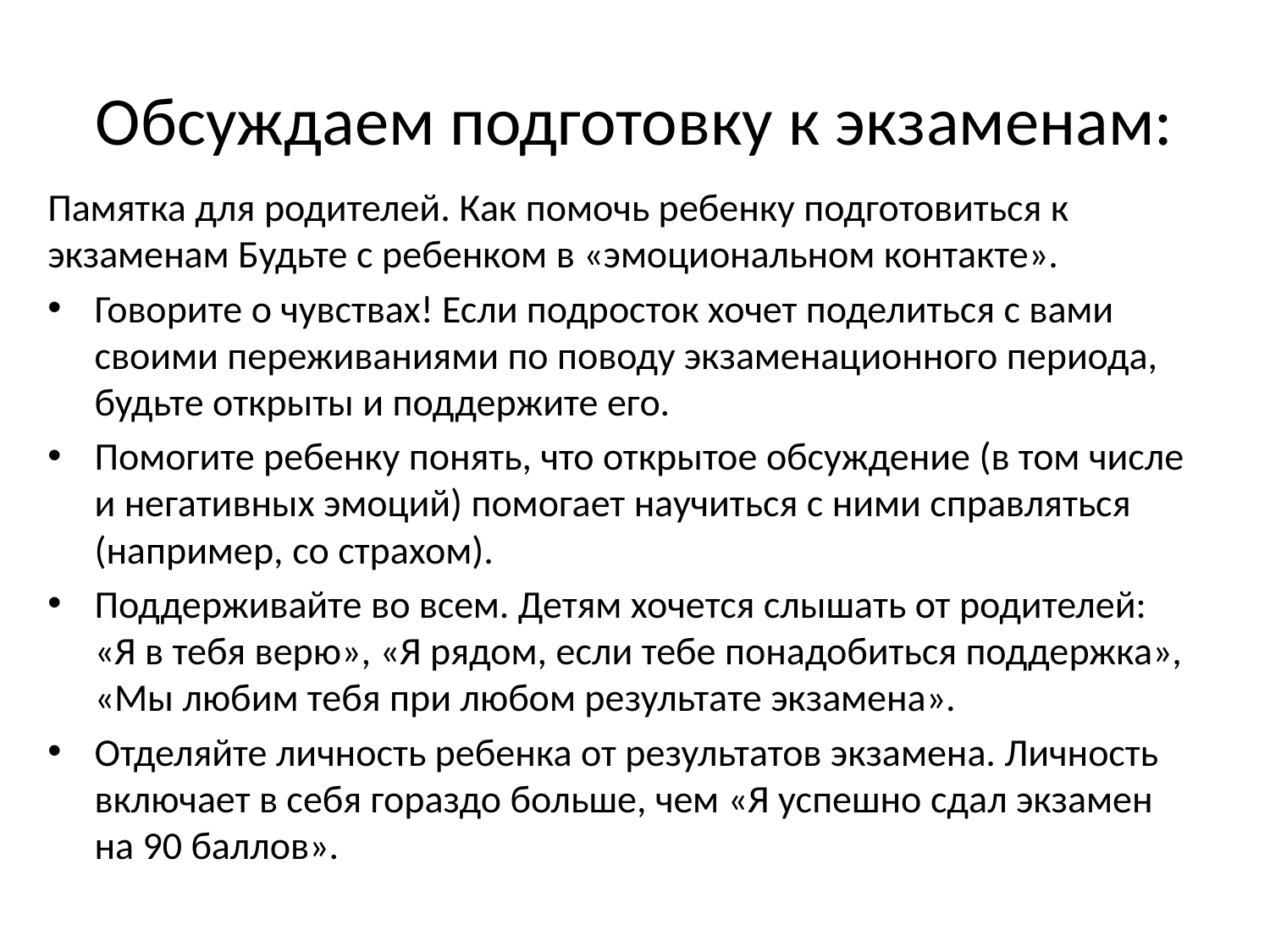

# Обсуждаем подготовку к экзаменам:
Памятка для родителей. Как помочь ребенку подготовиться к экзаменам Будьте с ребенком в «эмоциональном контакте».
Говорите о чувствах! Если подросток хочет поделиться с вами своими переживаниями по поводу экзаменационного периода, будьте открыты и поддержите его.
Помогите ребенку понять, что открытое обсуждение (в том числе и негативных эмоций) помогает научиться с ними справляться (например, со страхом).
Поддерживайте во всем. Детям хочется слышать от родителей: «Я в тебя верю», «Я рядом, если тебе понадобиться поддержка», «Мы любим тебя при любом результате экзамена».
Отделяйте личность ребенка от результатов экзамена. Личность включает в себя гораздо больше, чем «Я успешно сдал экзамен на 90 баллов».